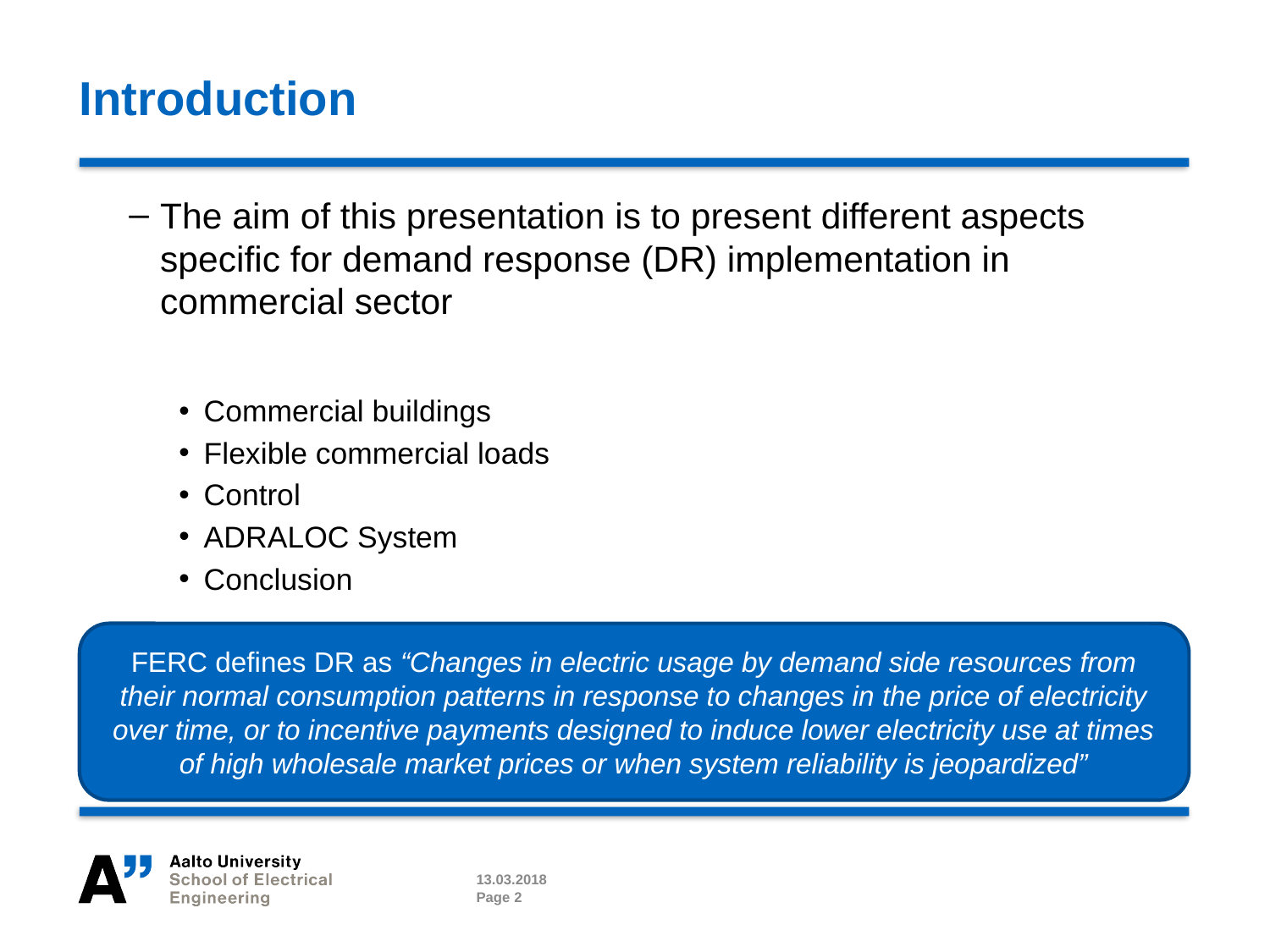

# Introduction
The aim of this presentation is to present different aspects specific for demand response (DR) implementation in commercial sector

Commercial buildings
Flexible commercial loads
Control
ADRALOC System
Conclusion
FERC defines DR as “Changes in electric usage by demand side resources from their normal consumption patterns in response to changes in the price of electricity over time, or to incentive payments designed to induce lower electricity use at times of high wholesale market prices or when system reliability is jeopardized”

13.03.2018

Page 2